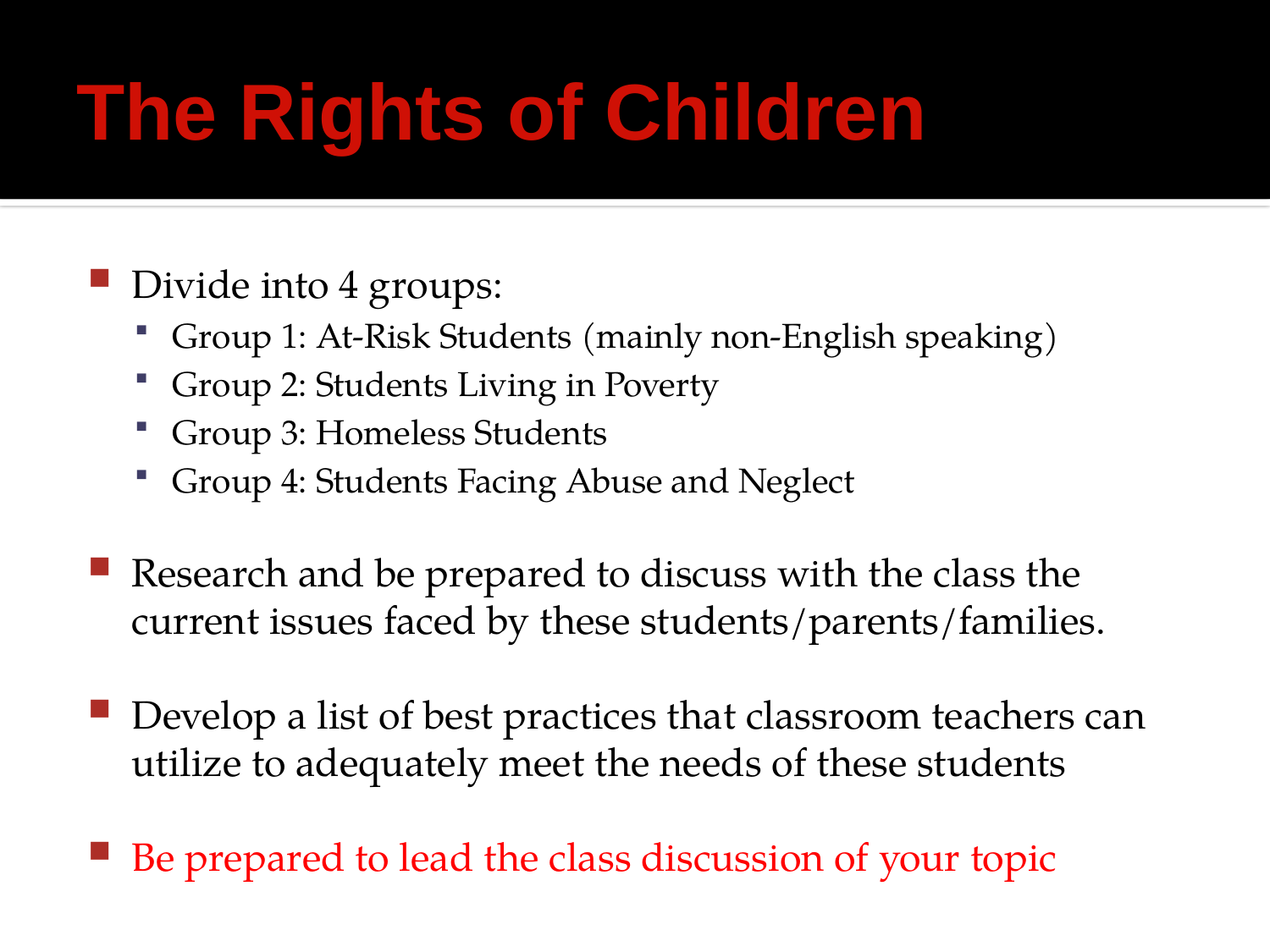

# The Rights of Children
Divide into 4 groups:
Group 1: At-Risk Students (mainly non-English speaking)
Group 2: Students Living in Poverty
Group 3: Homeless Students
Group 4: Students Facing Abuse and Neglect

Research and be prepared to discuss with the class the current issues faced by these students/parents/families.

Develop a list of best practices that classroom teachers can utilize to adequately meet the needs of these students

Be prepared to lead the class discussion of your topic